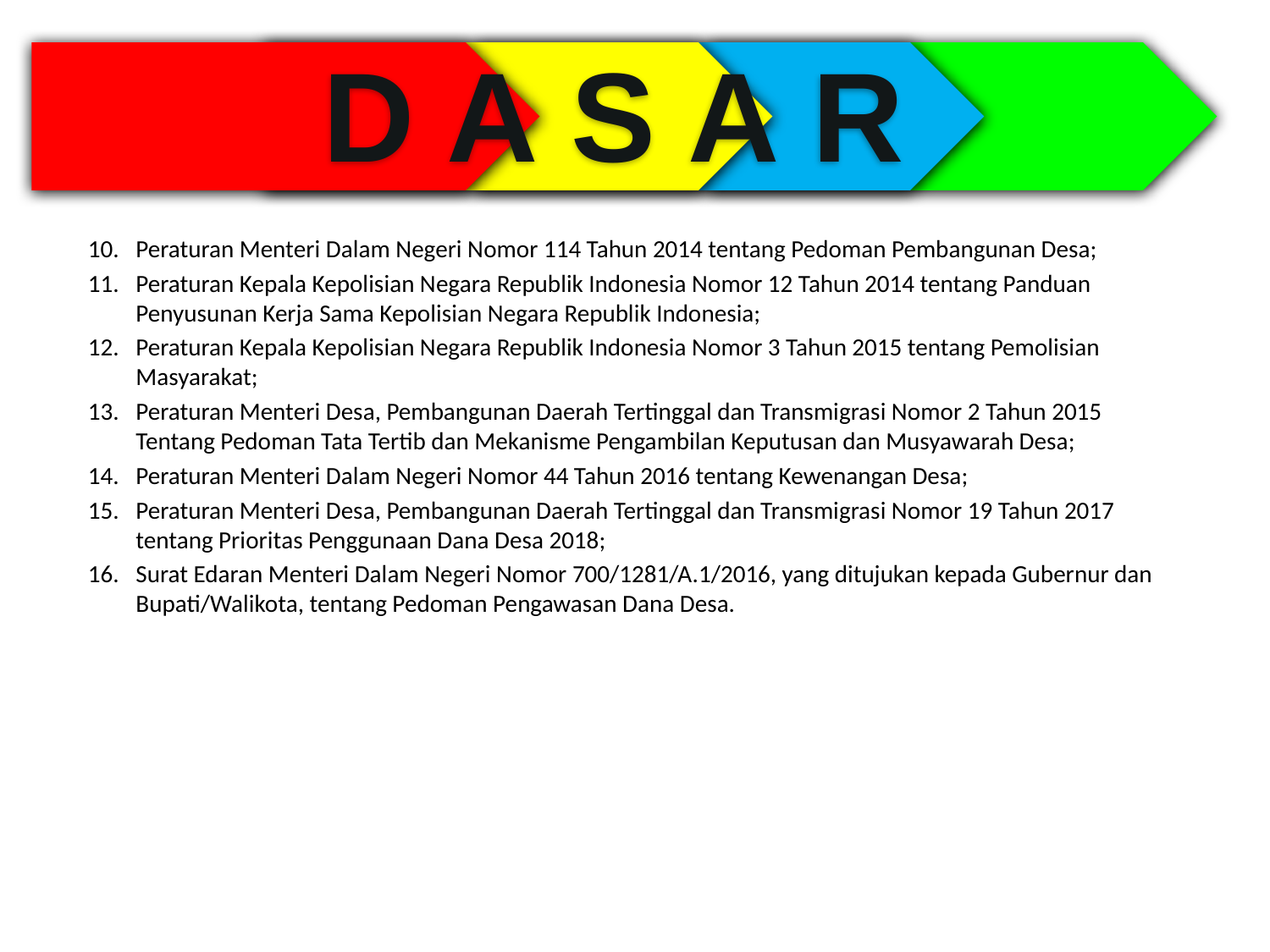

D A S A R

Peraturan Menteri Dalam Negeri Nomor 114 Tahun 2014 tentang Pedoman Pembangunan Desa;
Peraturan Kepala Kepolisian Negara Republik Indonesia Nomor 12 Tahun 2014 tentang Panduan Penyusunan Kerja Sama Kepolisian Negara Republik Indonesia;
Peraturan Kepala Kepolisian Negara Republik Indonesia Nomor 3 Tahun 2015 tentang Pemolisian Masyarakat;
Peraturan Menteri Desa, Pembangunan Daerah Tertinggal dan Transmigrasi Nomor 2 Tahun 2015 Tentang Pedoman Tata Tertib dan Mekanisme Pengambilan Keputusan dan Musyawarah Desa;
Peraturan Menteri Dalam Negeri Nomor 44 Tahun 2016 tentang Kewenangan Desa;
Peraturan Menteri Desa, Pembangunan Daerah Tertinggal dan Transmigrasi Nomor 19 Tahun 2017 tentang Prioritas Penggunaan Dana Desa 2018;
Surat Edaran Menteri Dalam Negeri Nomor 700/1281/A.1/2016, yang ditujukan kepada Gubernur dan Bupati/Walikota, tentang Pedoman Pengawasan Dana Desa.